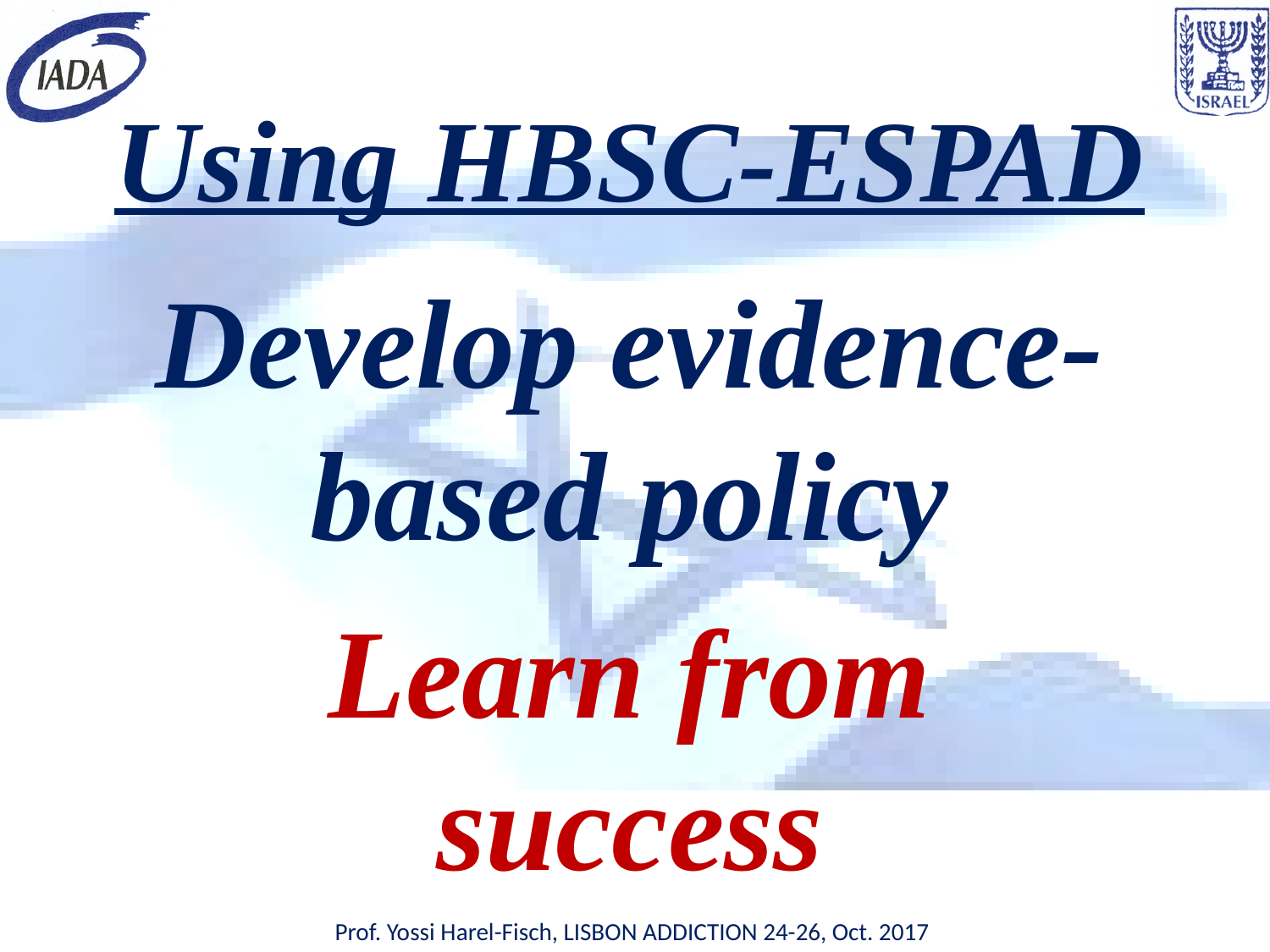

# Using HBSC-ESPAD
Develop evidence-based policy
Learn from success

Prof. Yossi Harel-Fisch, LISBON ADDICTION 24-26, Oct. 2017